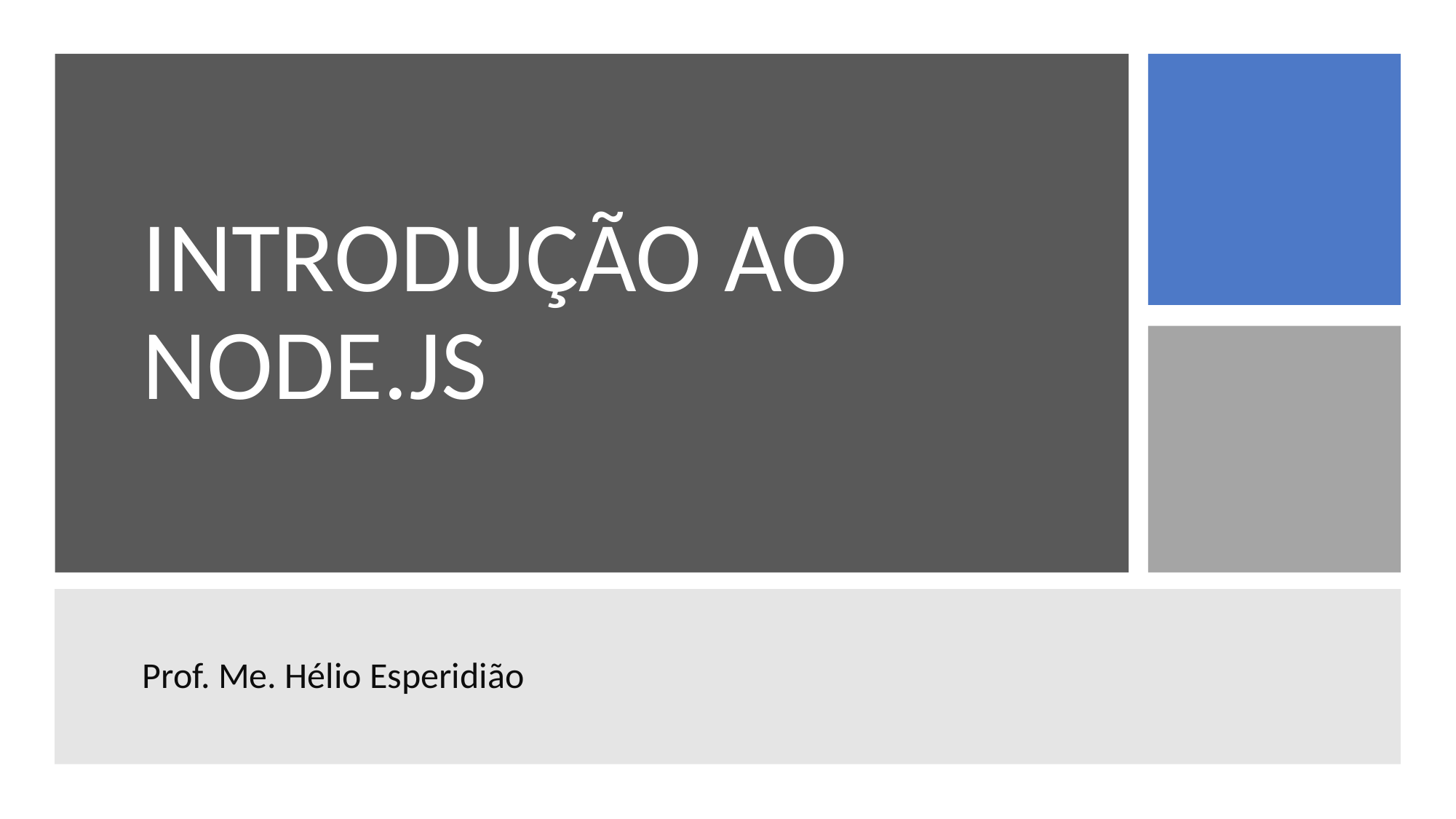

# INTRODUÇÃO AO NODE.JS

Prof. Me. Hélio Esperidião